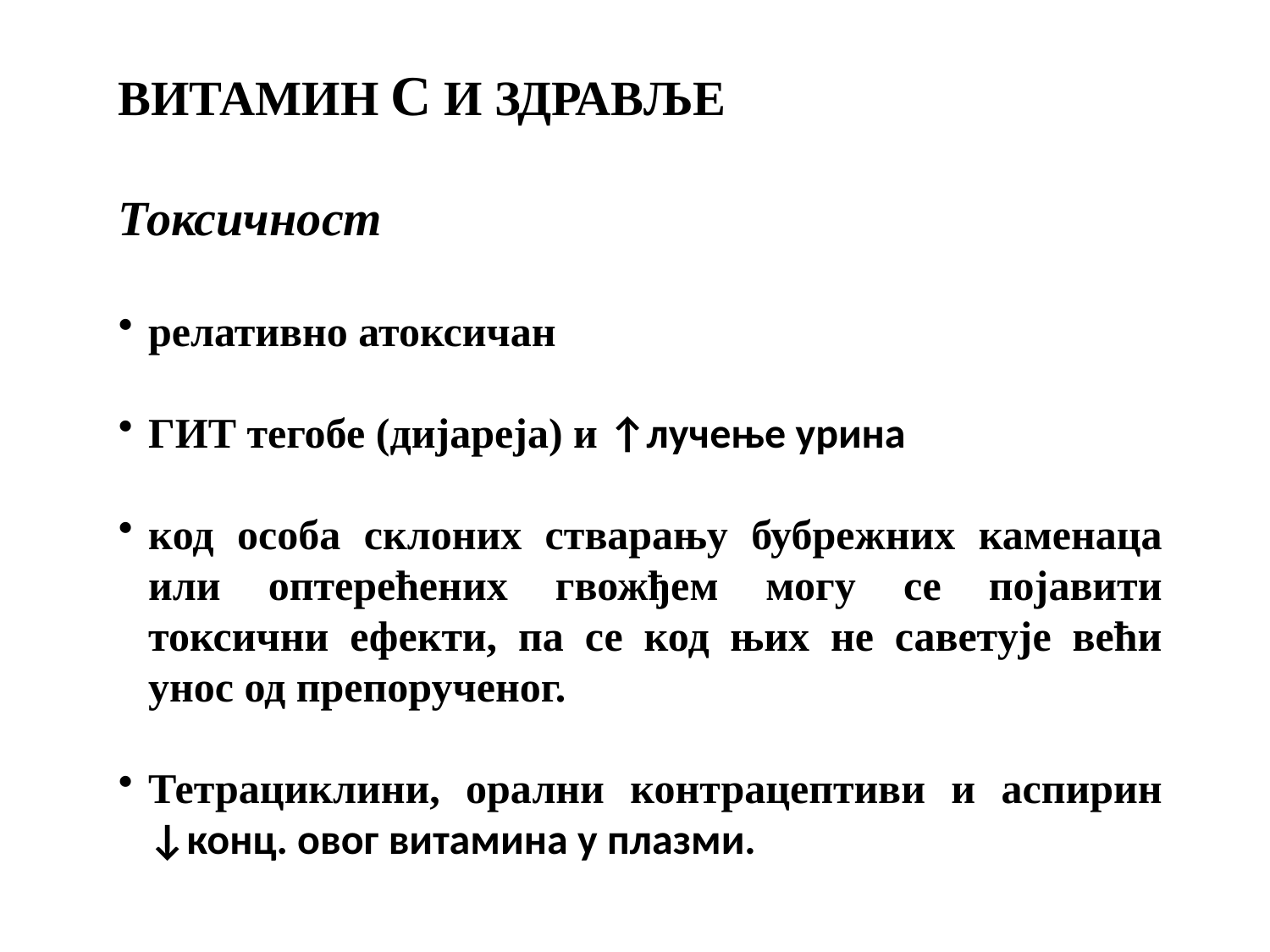

ВИТАМИН C И ЗДРАВЉЕ

Токсичност

релативно атоксичан

ГИТ тегобе (дијареја) и ↑лучење урина

код особа склоних стварању бубрежних каменаца или оптерећених гвожђем могу се појавити токсични ефекти, па се код њих не саветује већи унос од препорученог.

Тетрациклини, орални контрацептиви и аспирин ↓конц. овог витамина у плазми.